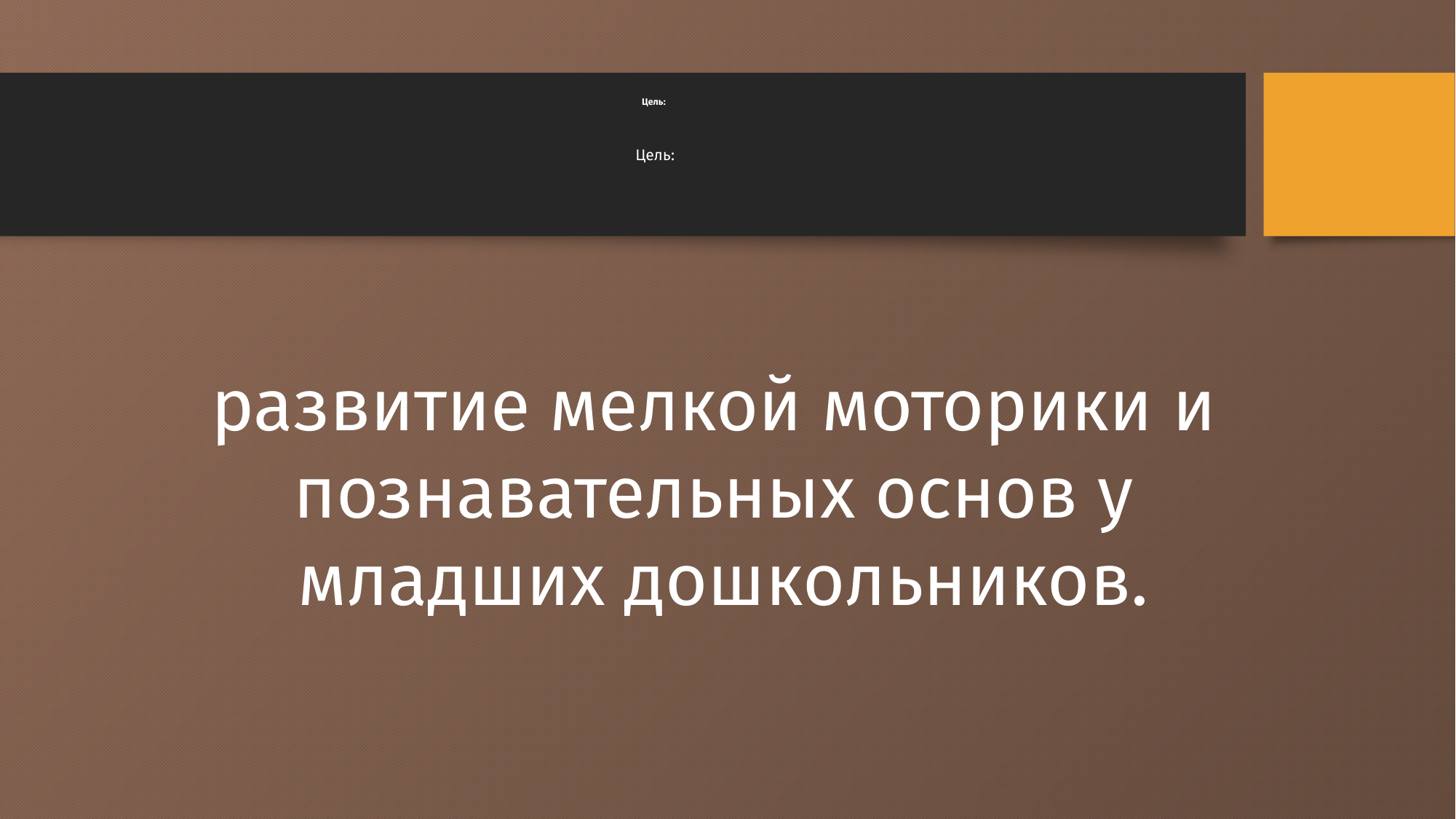

# Цель: Цель:
развитие мелкой моторики и познавательных основ у
 младших дошкольников.